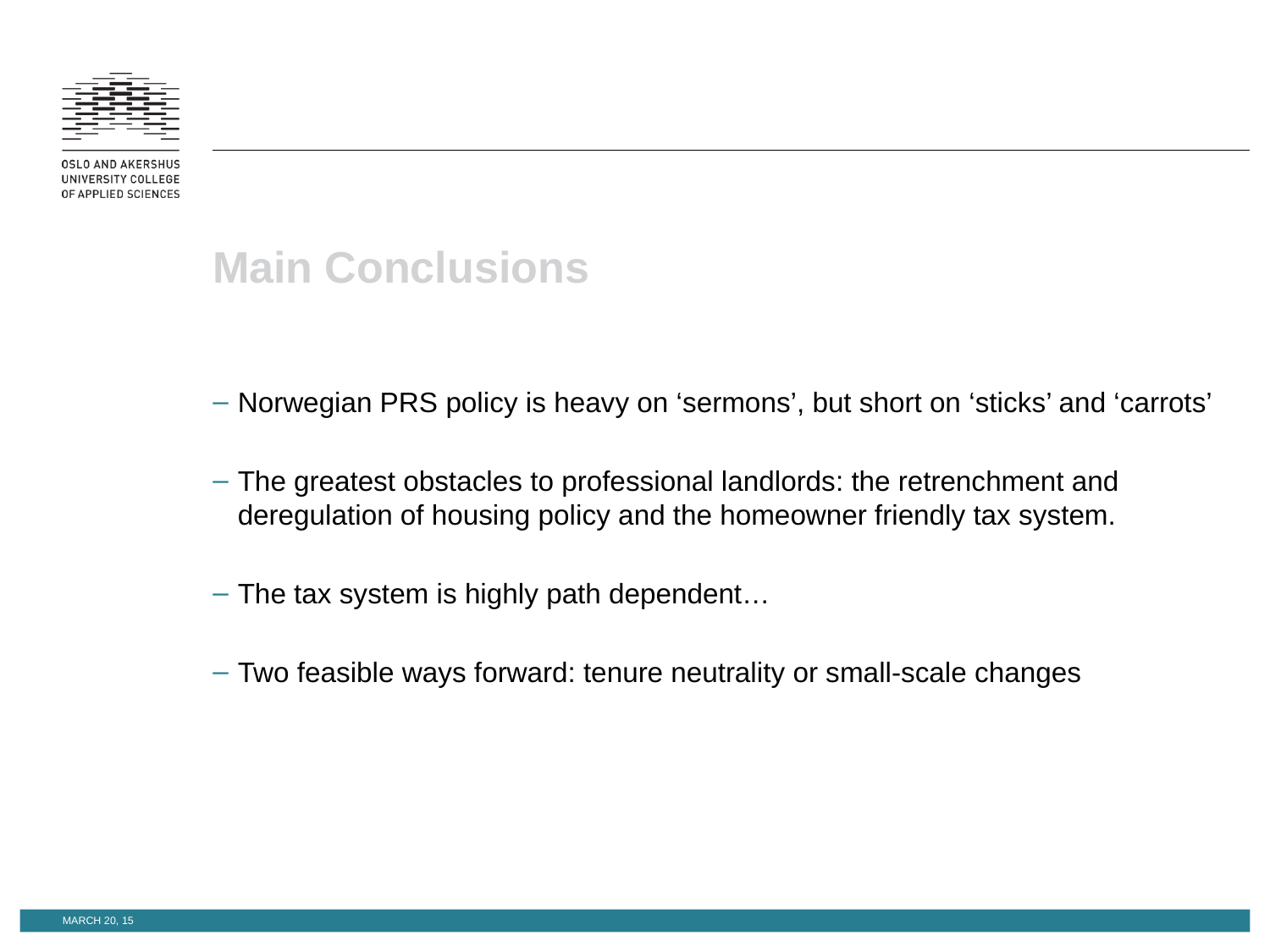

# Main Conclusions
Norwegian PRS policy is heavy on ‘sermons’, but short on ‘sticks’ and ‘carrots’

The greatest obstacles to professional landlords: the retrenchment and deregulation of housing policy and the homeowner friendly tax system.

The tax system is highly path dependent…

Two feasible ways forward: tenure neutrality or small-scale changes
March 20, 15